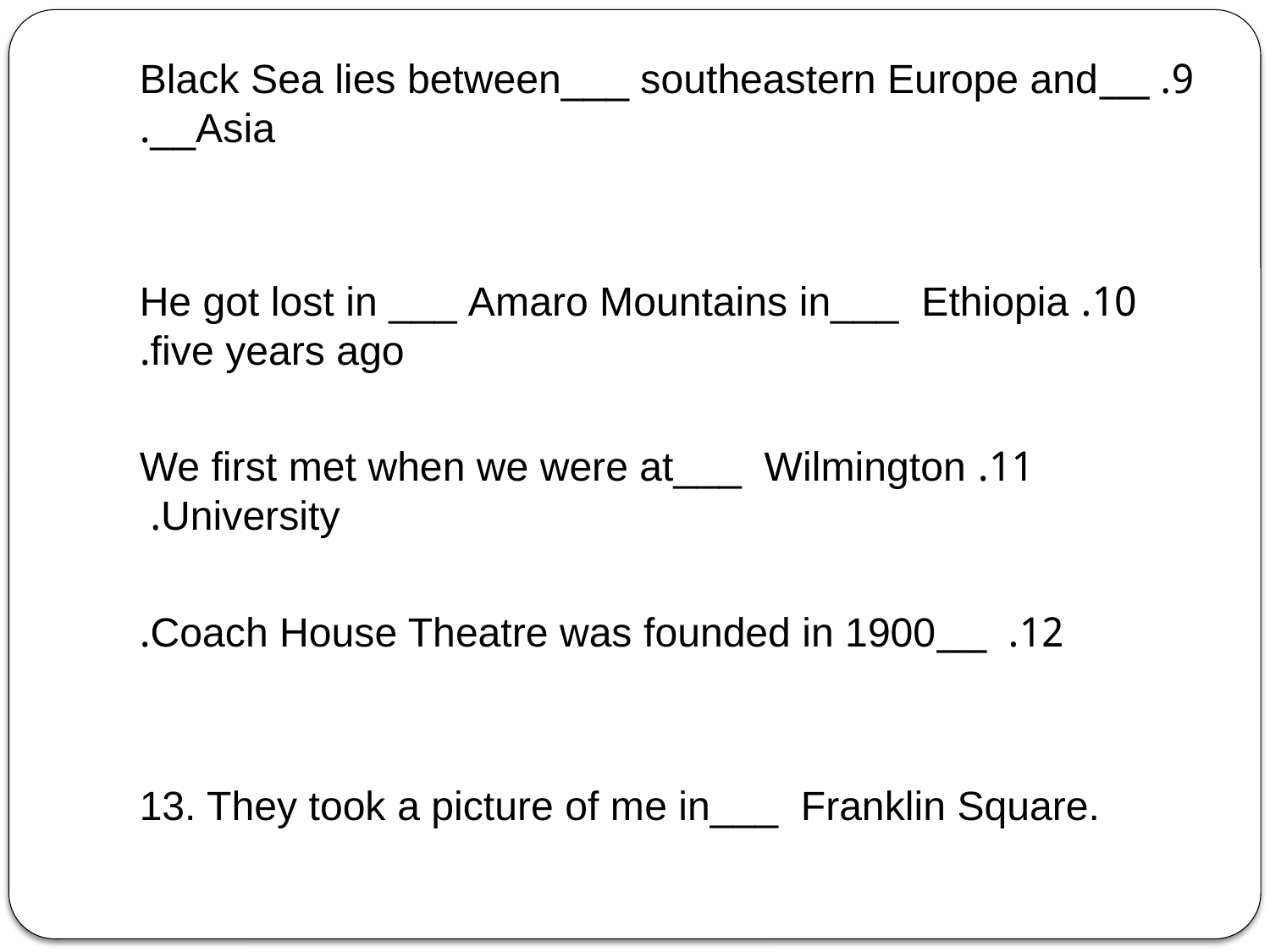

9. ___Black Sea lies between___ southeastern Europe and __Asia.

10. He got lost in ___ Amaro Mountains in___  Ethiopia five years ago.

11. We first met when we were at___  Wilmington University.

12.  ___Coach House Theatre was founded in 1900.

13. They took a picture of me in___  Franklin Square.